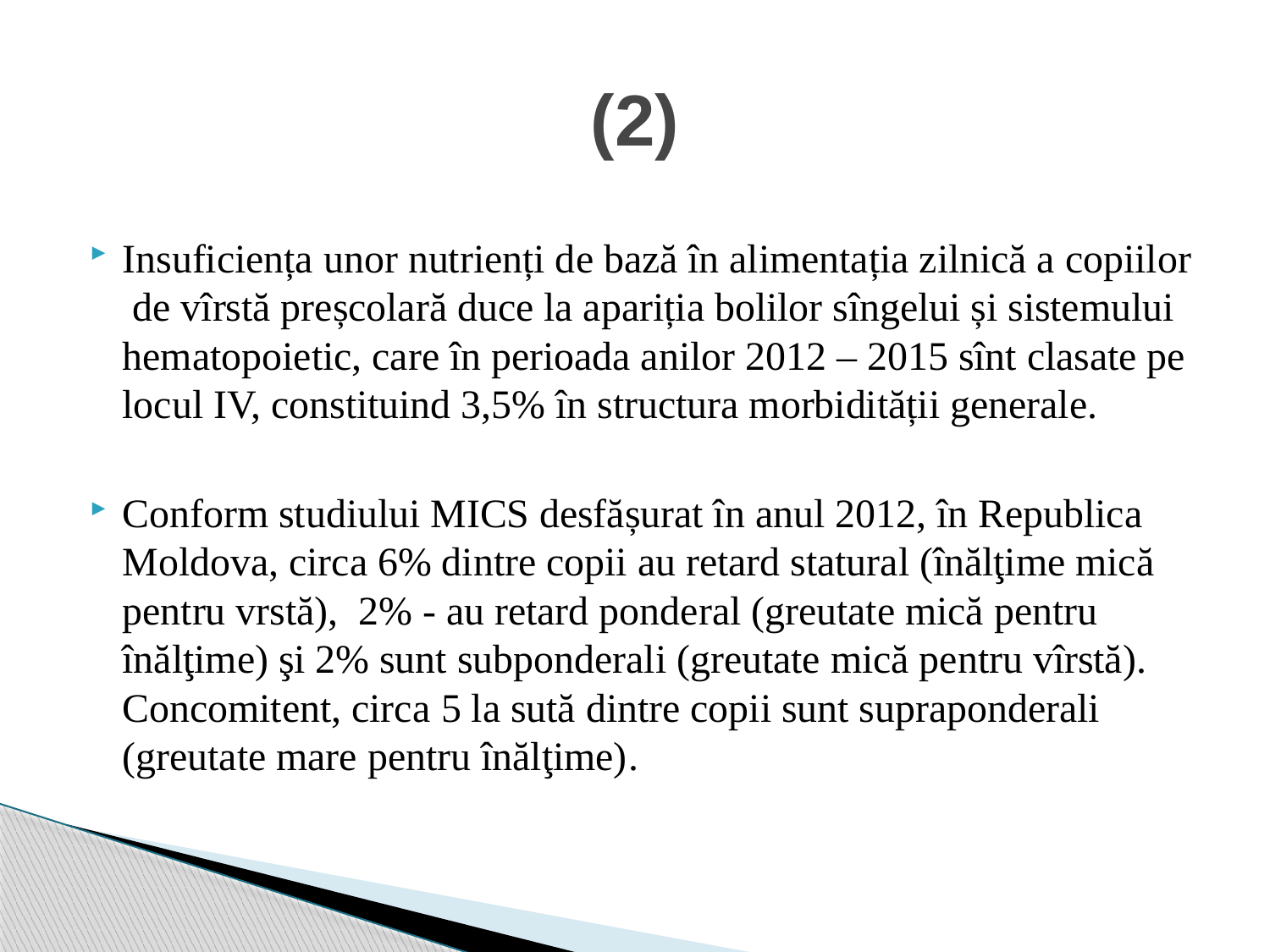

# (2)
Insuficiența unor nutrienți de bază în alimentația zilnică a copiilor  de vîrstă preșcolară duce la apariția bolilor sîngelui și sistemului hematopoietic, care în perioada anilor 2012 – 2015 sînt clasate pe locul IV, constituind 3,5% în structura morbidității generale.

Conform studiului MICS desfășurat în anul 2012, în Republica Moldova, circa 6% dintre copii au retard statural (înălţime mică pentru vrstă),  2% - au retard ponderal (greutate mică pentru înălţime) şi 2% sunt subponderali (greutate mică pentru vîrstă). Concomitent, circa 5 la sută dintre copii sunt supraponderali (greutate mare pentru înălţime).